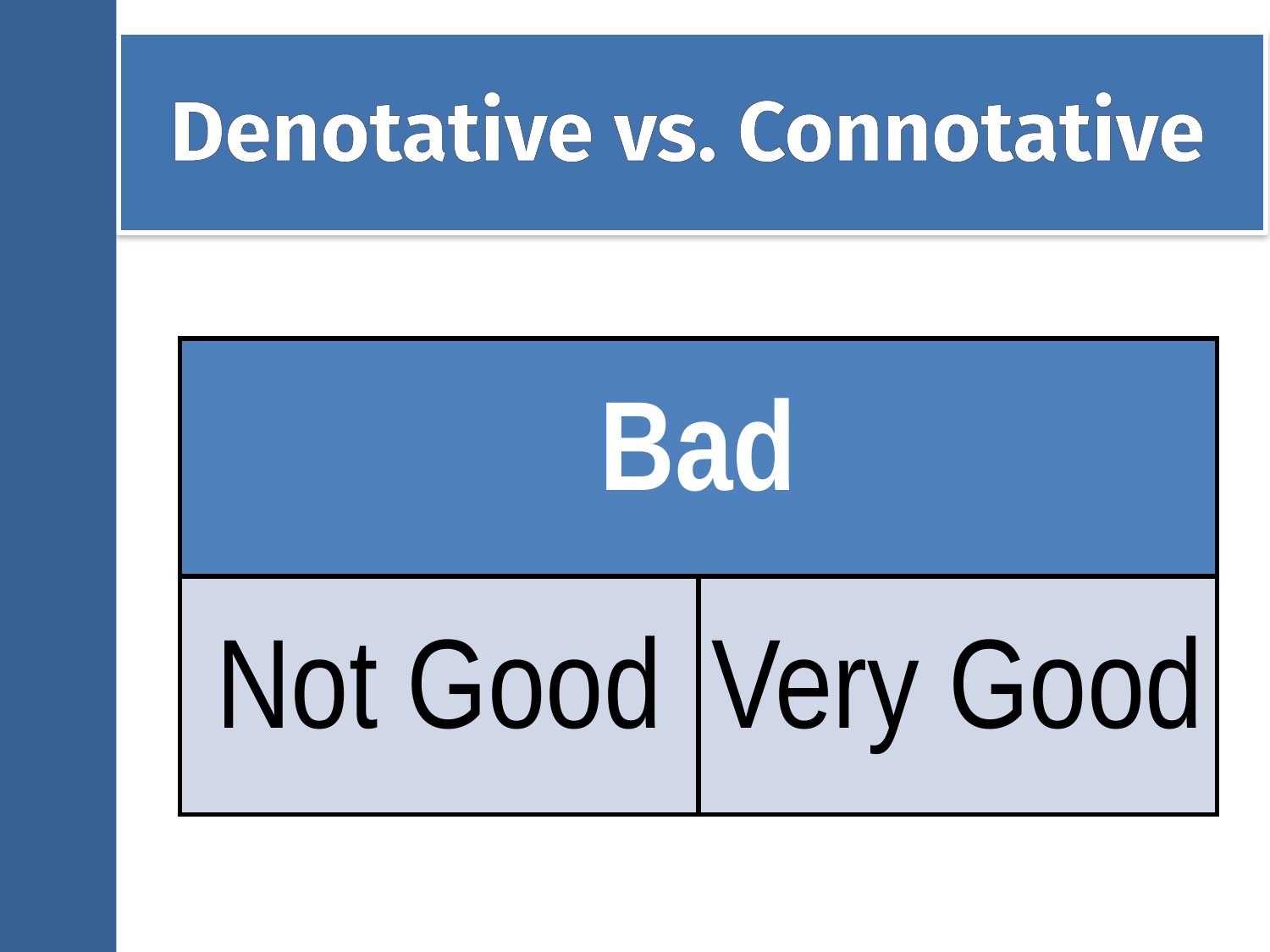

Denotative vs. Connotative
| Bad |  |
| --- | --- |
| Not Good | Very Good |